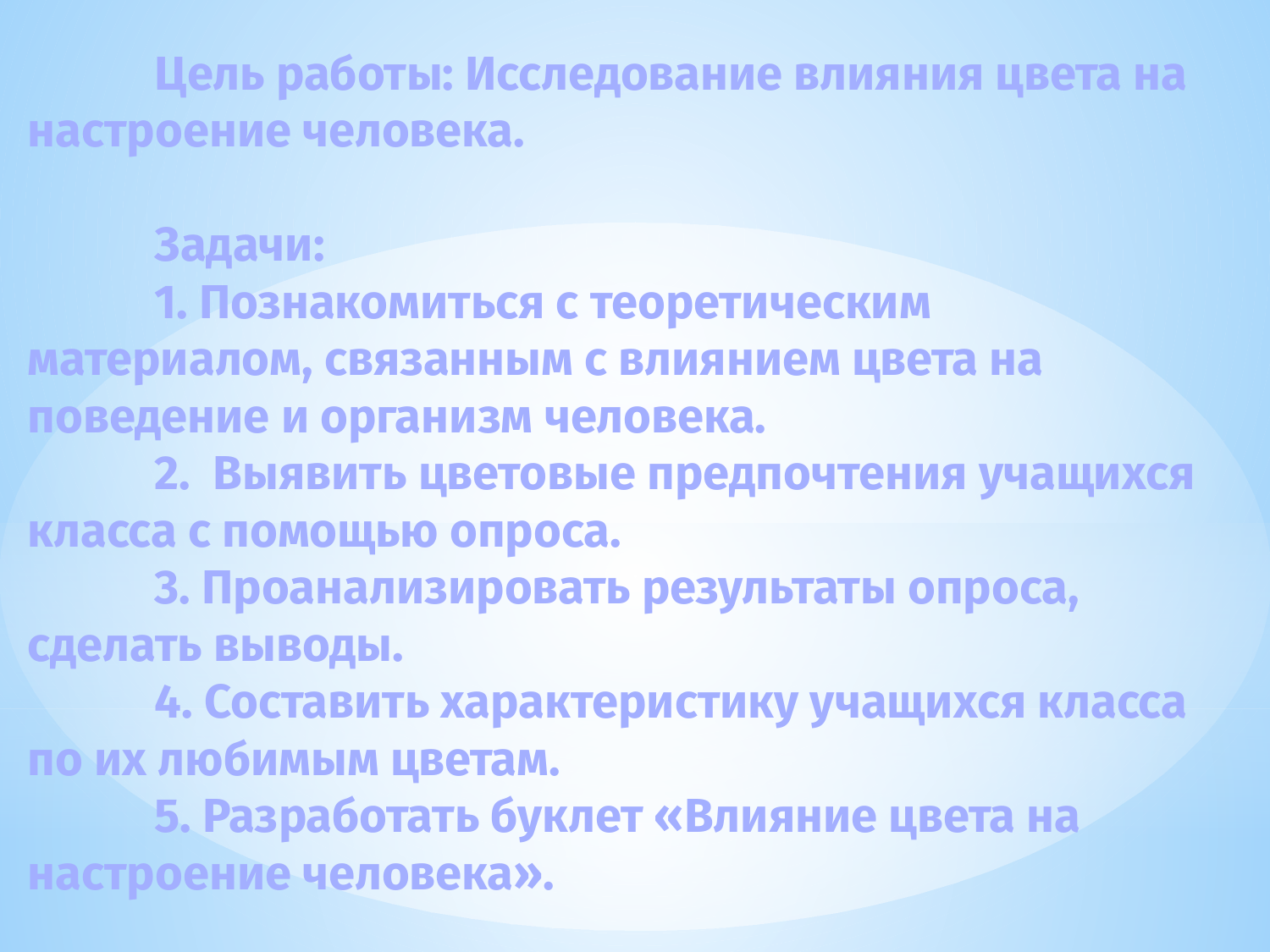

# Цель работы: Исследование влияния цвета на настроение человека. Задачи: 1. Познакомиться с теоретическим материалом, связанным с влиянием цвета на поведение и организм человека. 2.  Выявить цветовые предпочтения учащихся класса с помощью опроса. 3. Проанализировать результаты опроса, сделать выводы. 4. Составить характеристику учащихся класса по их любимым цветам. 5. Разработать буклет «Влияние цвета на настроение человека».